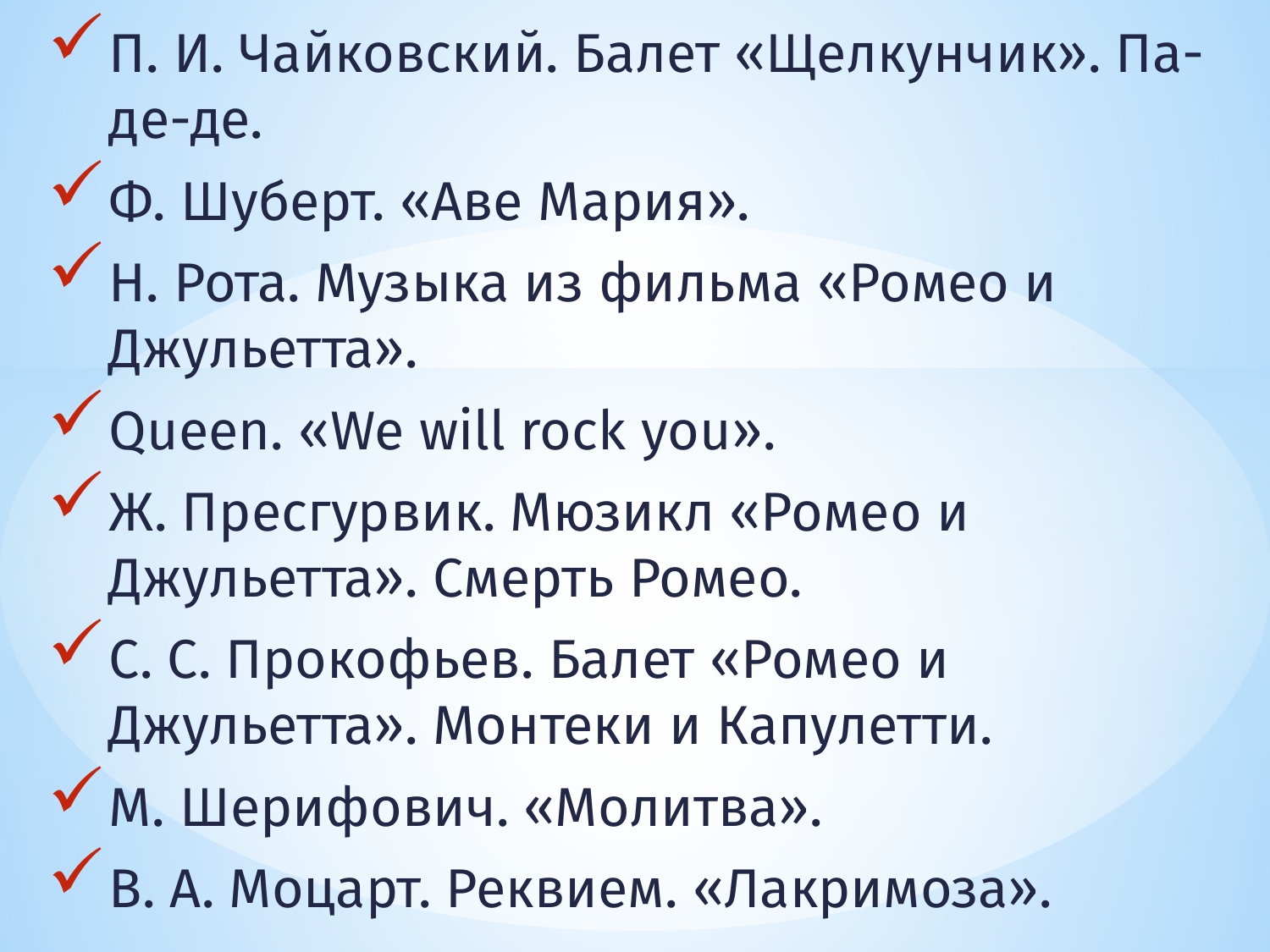

#
П. И. Чайковский. Балет «Щелкунчик». Па-де-де.
Ф. Шуберт. «Аве Мария».
Н. Рота. Музыка из фильма «Ромео и Джульетта».
Queen. «We will rock you».
Ж. Пресгурвик. Мюзикл «Ромео и Джульетта». Смерть Ромео.
С. С. Прокофьев. Балет «Ромео и Джульетта». Монтеки и Капулетти.
М. Шерифович. «Молитва».
В. А. Моцарт. Реквием. «Лакримоза».